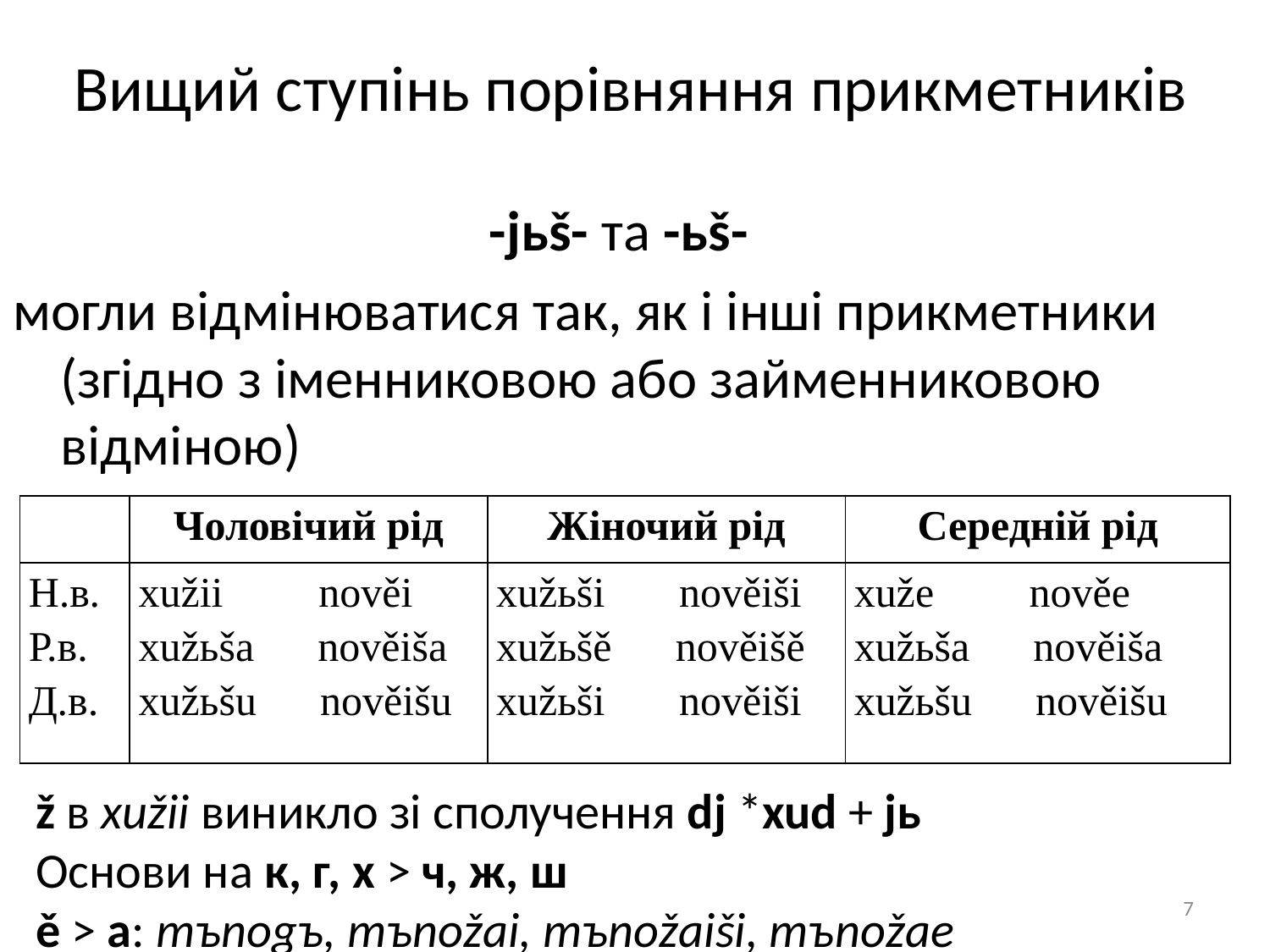

# Вищий ступінь порівняння прикметників
-jьš- та -ьš-
могли відмінюватися так, як і інші прикметники (згідно з іменниковою або займенниковою відміною)
|  | Чоловічий рід | Жіночий рід | Середній рід |
| --- | --- | --- | --- |
| Н.в. Р.в. Д.в. | xužii nověi xužьša nověiša xužьšu nověišu | xužьši nověiši xužьšě nověišě xužьši nověiši | xuže nověe xužьša nověiša xužьšu nověišu |
ž в xužii виникло зі сполучення dj *xud + jь
Основи на к, г, х > ч, ж, ш
ě > а: mъnogъ, mъnožai, mъnožaiši, mъnožae
7